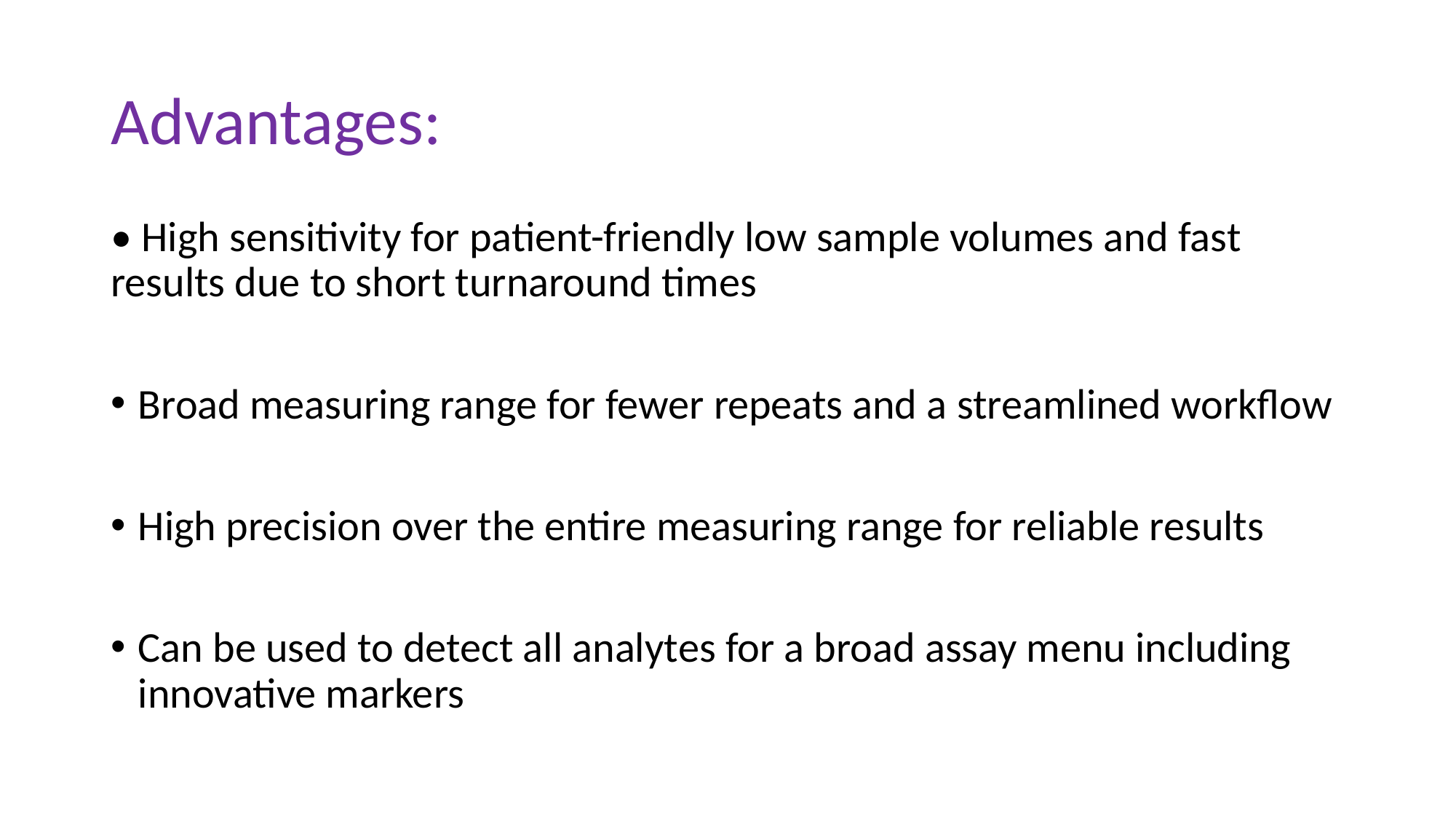

# Advantages:

• High sensitivity for patient-friendly low sample volumes and fast results due to short turnaround times

Broad measuring range for fewer repeats and a streamlined workflow

High precision over the entire measuring range for reliable results

Can be used to detect all analytes for a broad assay menu including innovative markers